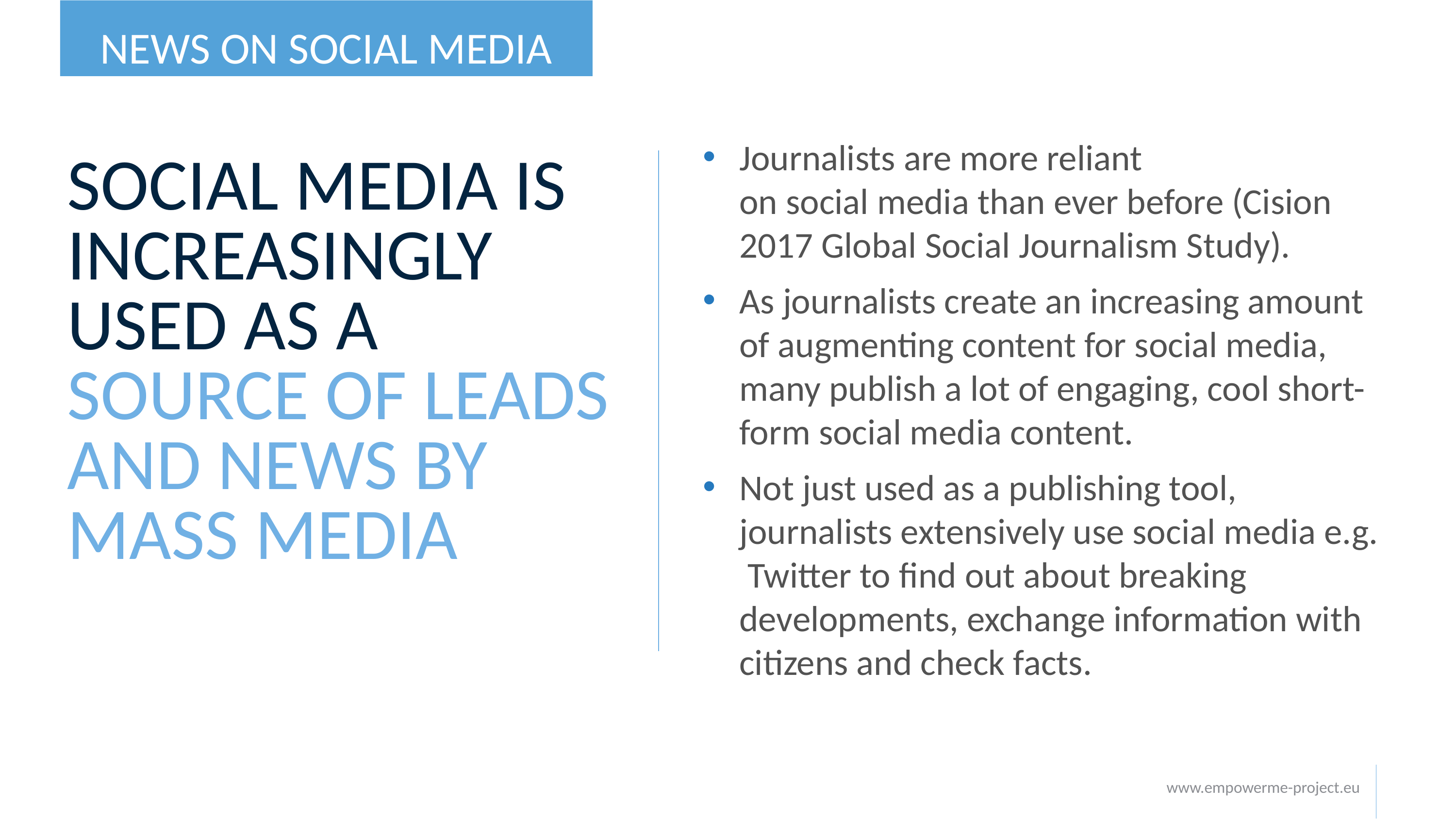

NEWS ON SOCIAL MEDIA
Journalists are more reliant on social media than ever before (Cision 2017 Global Social Journalism Study).
As journalists create an increasing amount of augmenting content for social media, many publish a lot of engaging, cool short-form social media content.
Not just used as a publishing tool, journalists extensively use social media e.g.  Twitter to find out about breaking developments, exchange information with citizens and check facts.

# SOCIAL MEDIA IS  INCREASINGLY USED AS A SOURCE OF LEADS AND NEWS BY MASS MEDIA
www.empowerme-project.eu